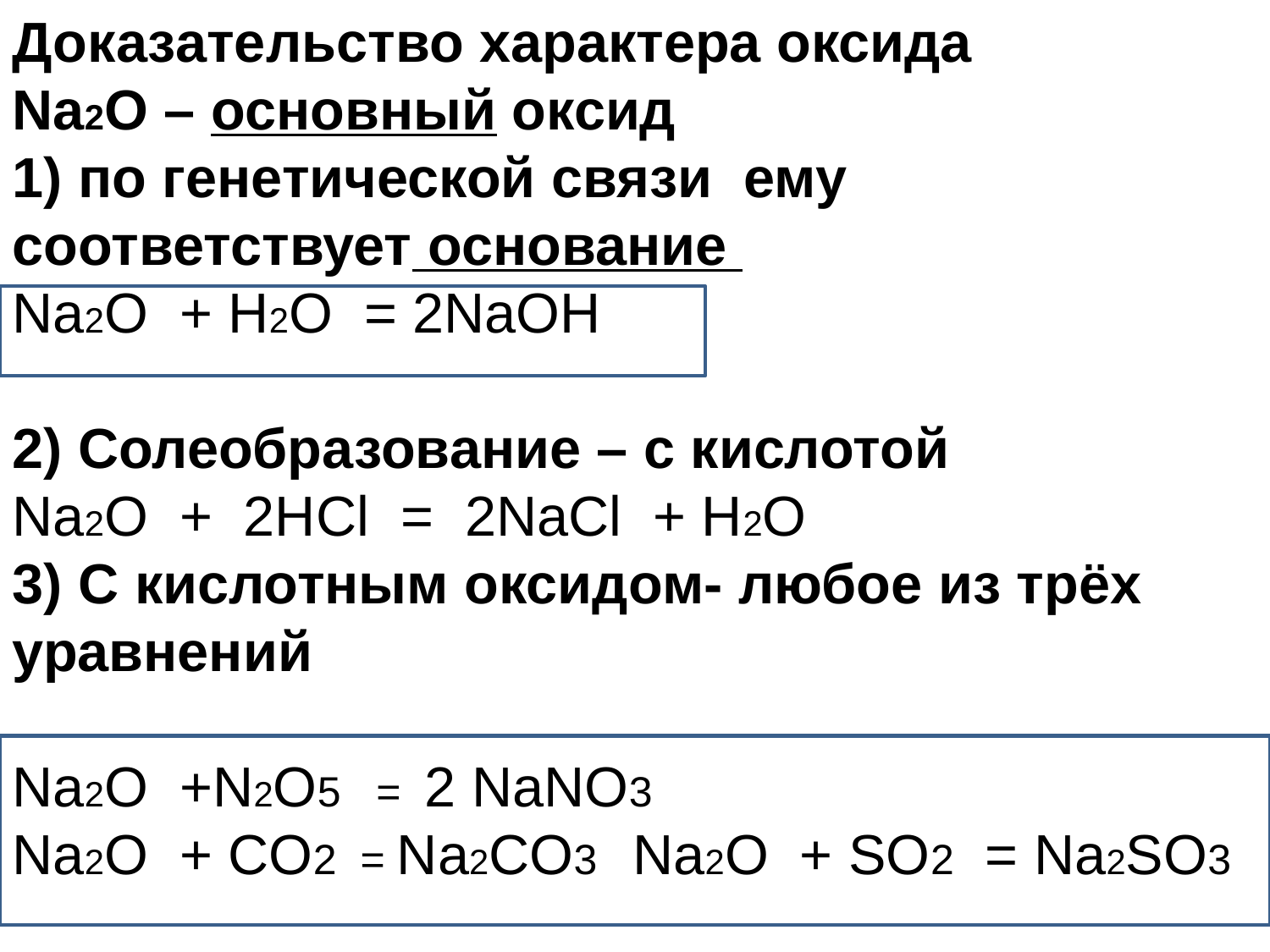

Доказательство характера оксида
Na2O – основный оксид
1) по генетической связи  ему соответствует основание
Na2O  + H2O  = 2NaOH

2) Cолеобразование – с кислотой
Na2O  +  2НСl  =  2NaCl  + H2O
3) C кислотным оксидом- любое из трёх уравнений

Na2O  +N2O5   =  2 NaNO3
Na2O  + CO2  = Na2CO3   Na2O  + SO2  = Na2SO3